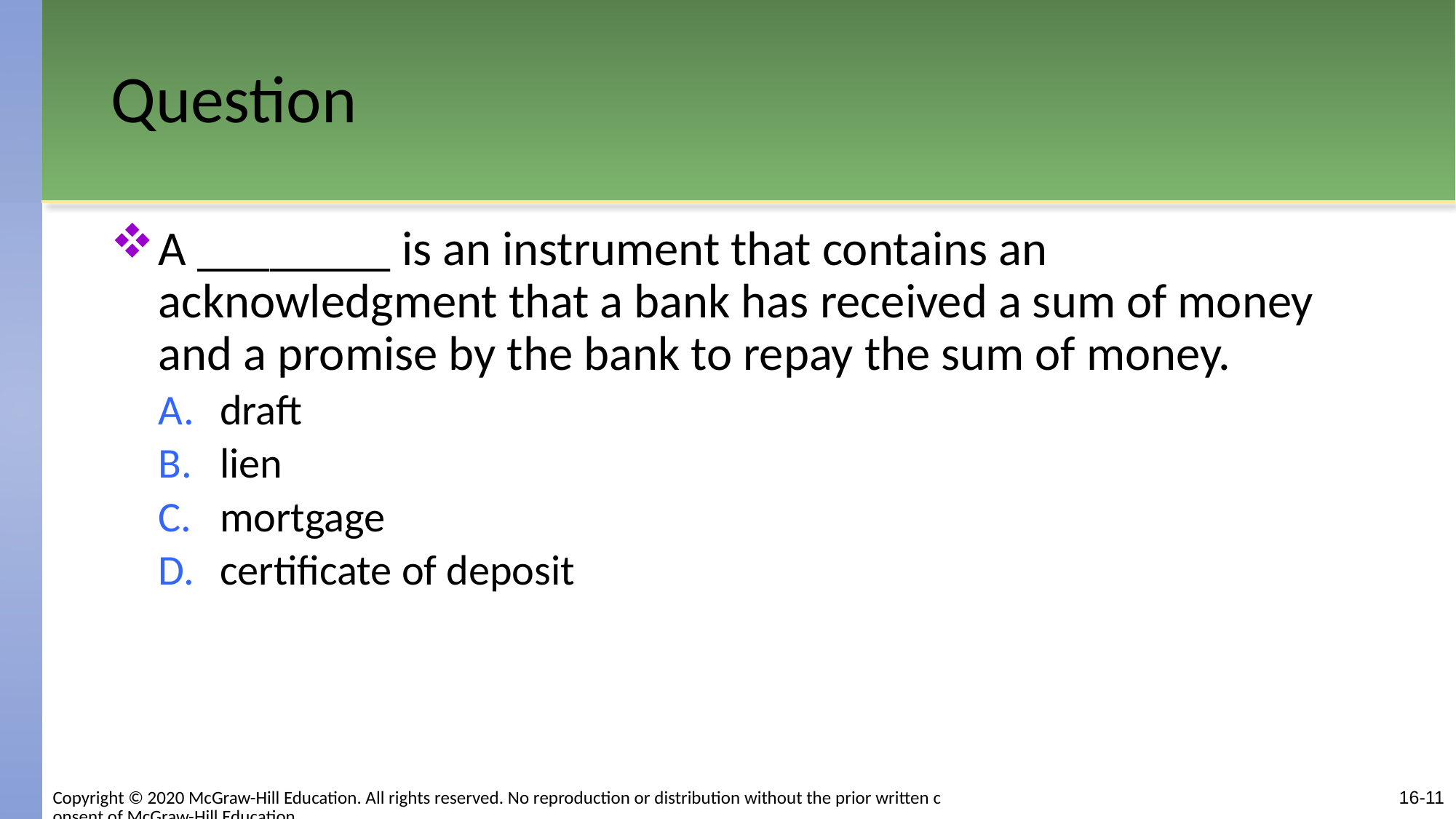

# Question
A ________ is an instrument that contains an acknowledgment that a bank has received a sum of money and a promise by the bank to repay the sum of money.
draft
lien
mortgage
certificate of deposit
Copyright © 2020 McGraw-Hill Education. All rights reserved. No reproduction or distribution without the prior written consent of McGraw-Hill Education.
16-11